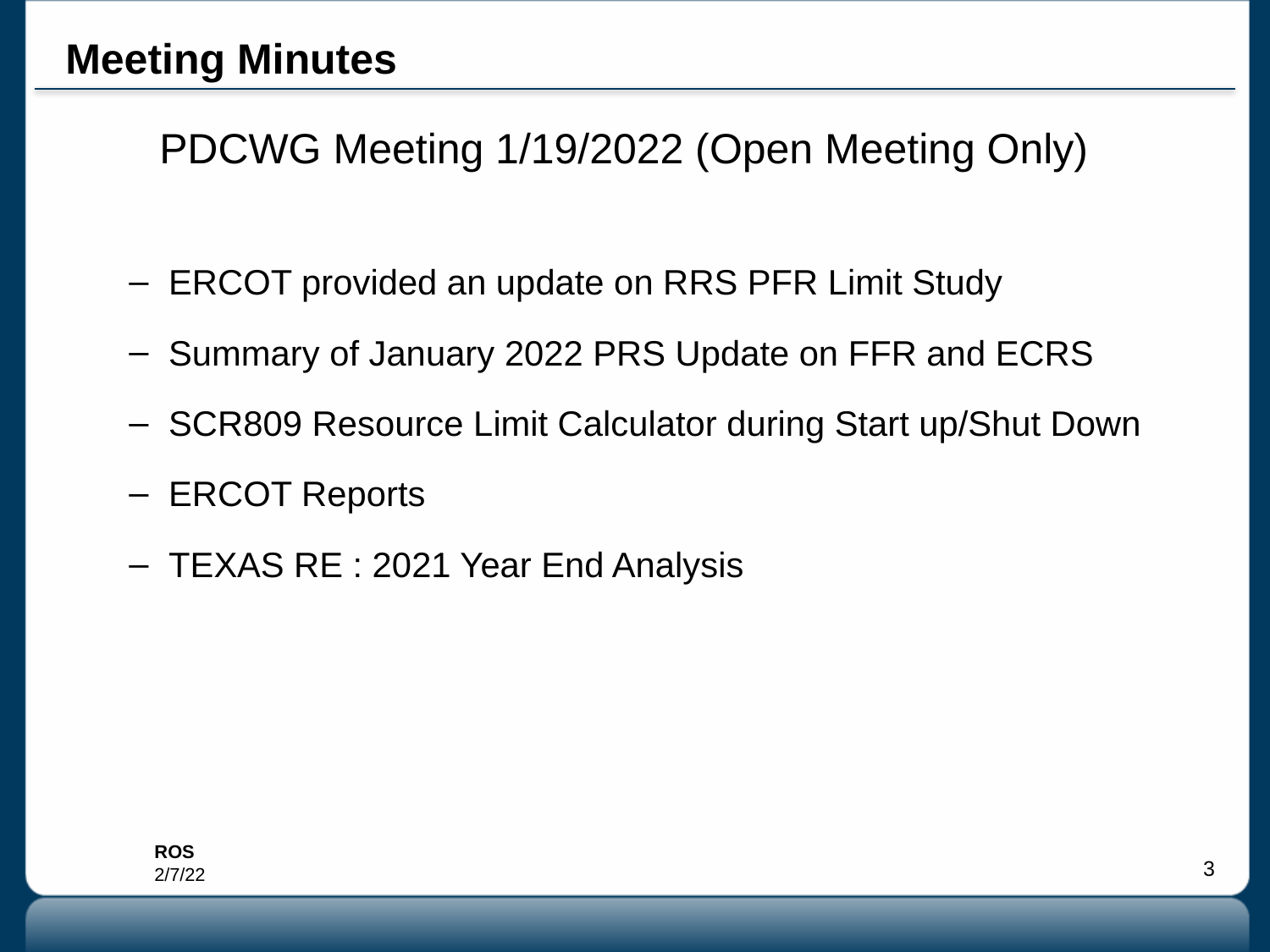

# Meeting Minutes
PDCWG Meeting 1/19/2022 (Open Meeting Only)

ERCOT provided an update on RRS PFR Limit Study
Summary of January 2022 PRS Update on FFR and ECRS
SCR809 Resource Limit Calculator during Start up/Shut Down
ERCOT Reports
TEXAS RE : 2021 Year End Analysis